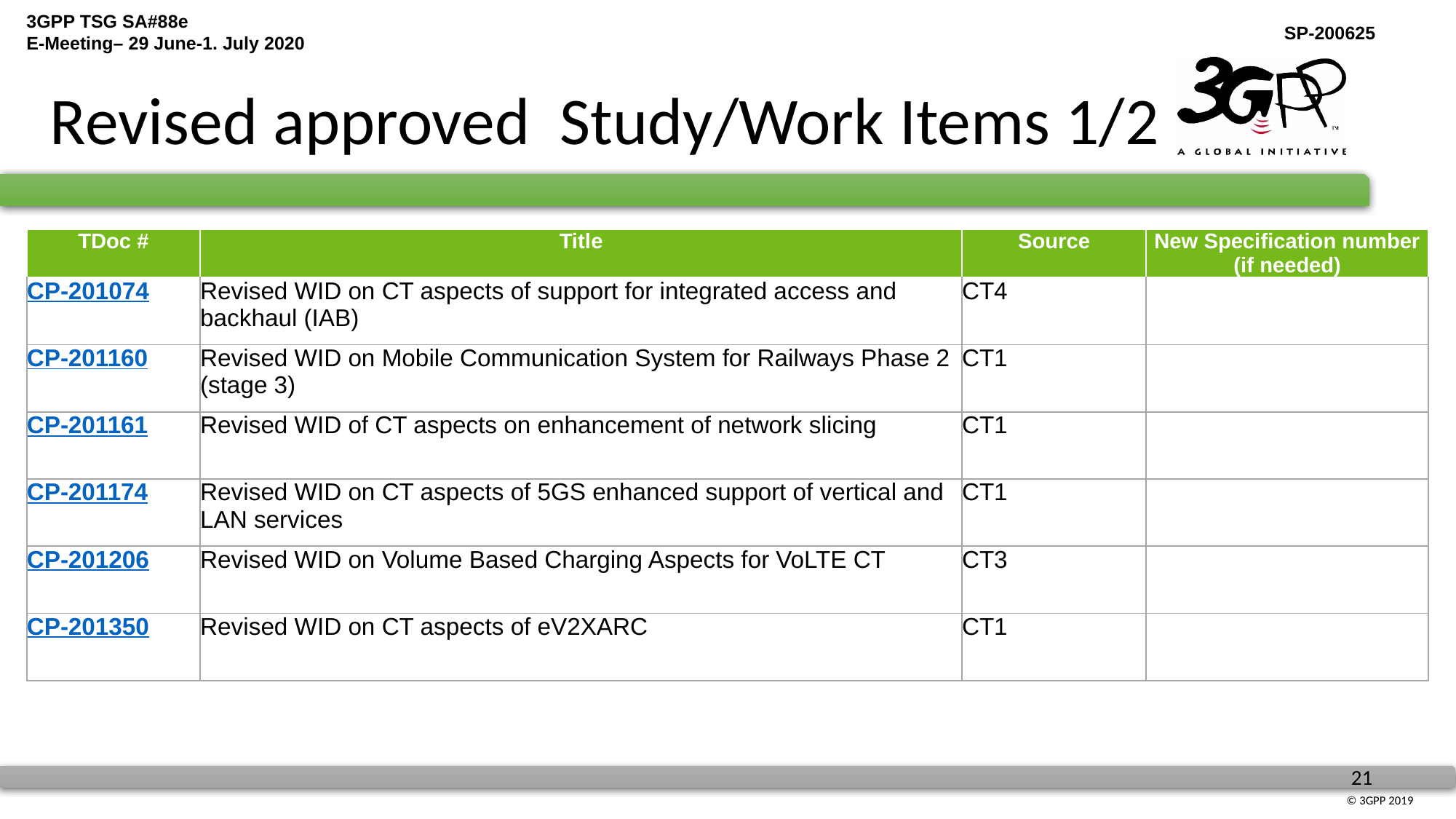

# Revised approved  Study/Work Items 1/2
| TDoc # | Title | Source | New Specification number (if needed) |
| --- | --- | --- | --- |
| CP-201074 | Revised WID on CT aspects of support for integrated access and backhaul (IAB) | CT4 |  |
| CP-201160 | Revised WID on Mobile Communication System for Railways Phase 2 (stage 3) | CT1 |  |
| CP-201161 | Revised WID of CT aspects on enhancement of network slicing | CT1 |  |
| CP-201174 | Revised WID on CT aspects of 5GS enhanced support of vertical and LAN services | CT1 |  |
| CP-201206 | Revised WID on Volume Based Charging Aspects for VoLTE CT | CT3 |  |
| CP-201350 | Revised WID on CT aspects of eV2XARC | CT1 |  |